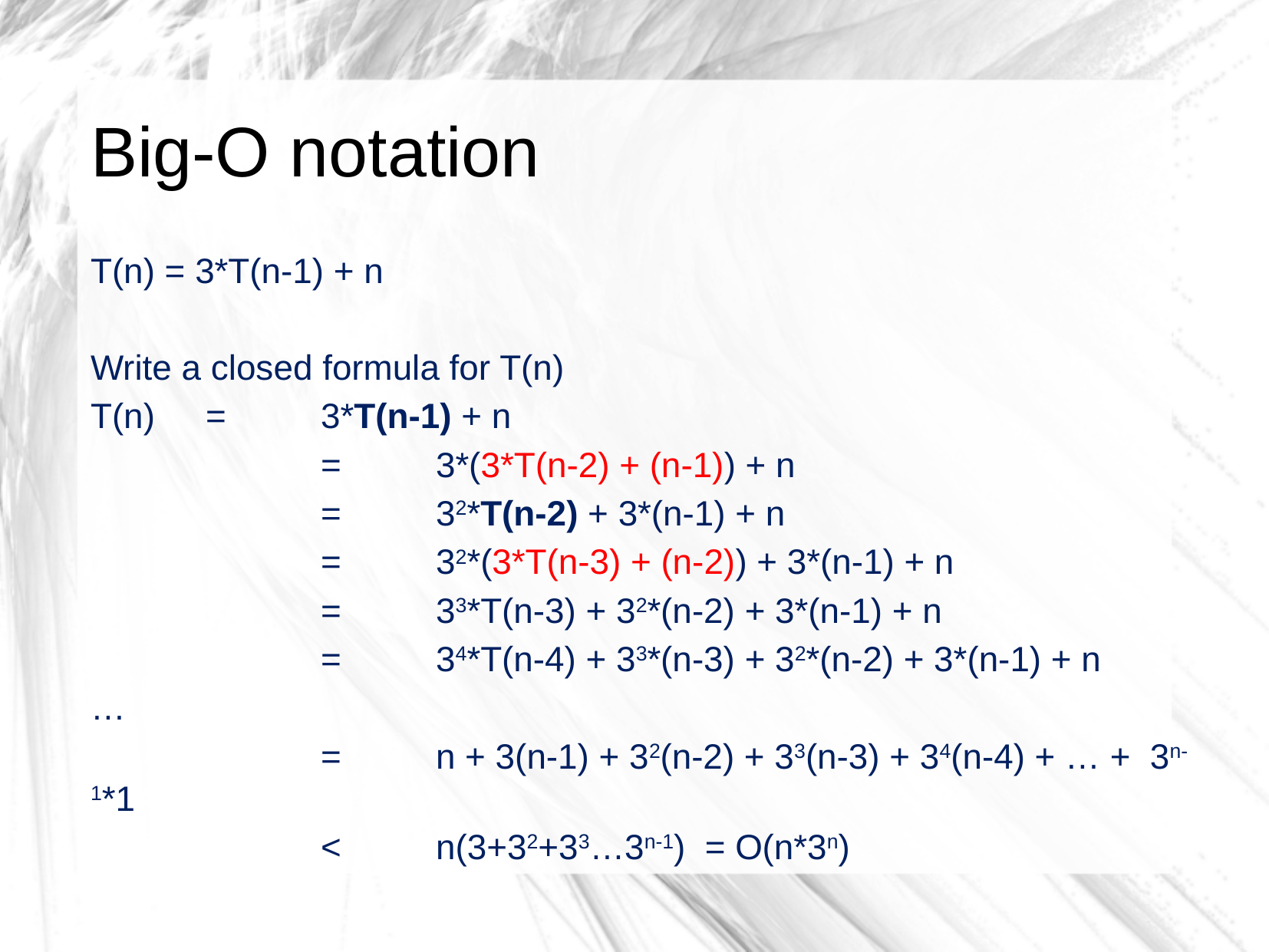

# Big-O notation
T(n) = 3*T(n-1) + n

Write a closed formula for T(n)
T(n) 	= 	3*T(n-1) + n
		= 	3*(3*T(n-2) + (n-1)) + n
		= 	32*T(n-2) + 3*(n-1) + n
		= 	32*(3*T(n-3) + (n-2)) + 3*(n-1) + n
		= 	33*T(n-3) + 32*(n-2) + 3*(n-1) + n
		= 	34*T(n-4) + 33*(n-3) + 32*(n-2) + 3*(n-1) + n
…
		= 	n + 3(n-1) + 32(n-2) + 33(n-3) + 34(n-4) + … +  3n-1*1
		<	n(3+32+33…3n-1)  = O(n*3n)